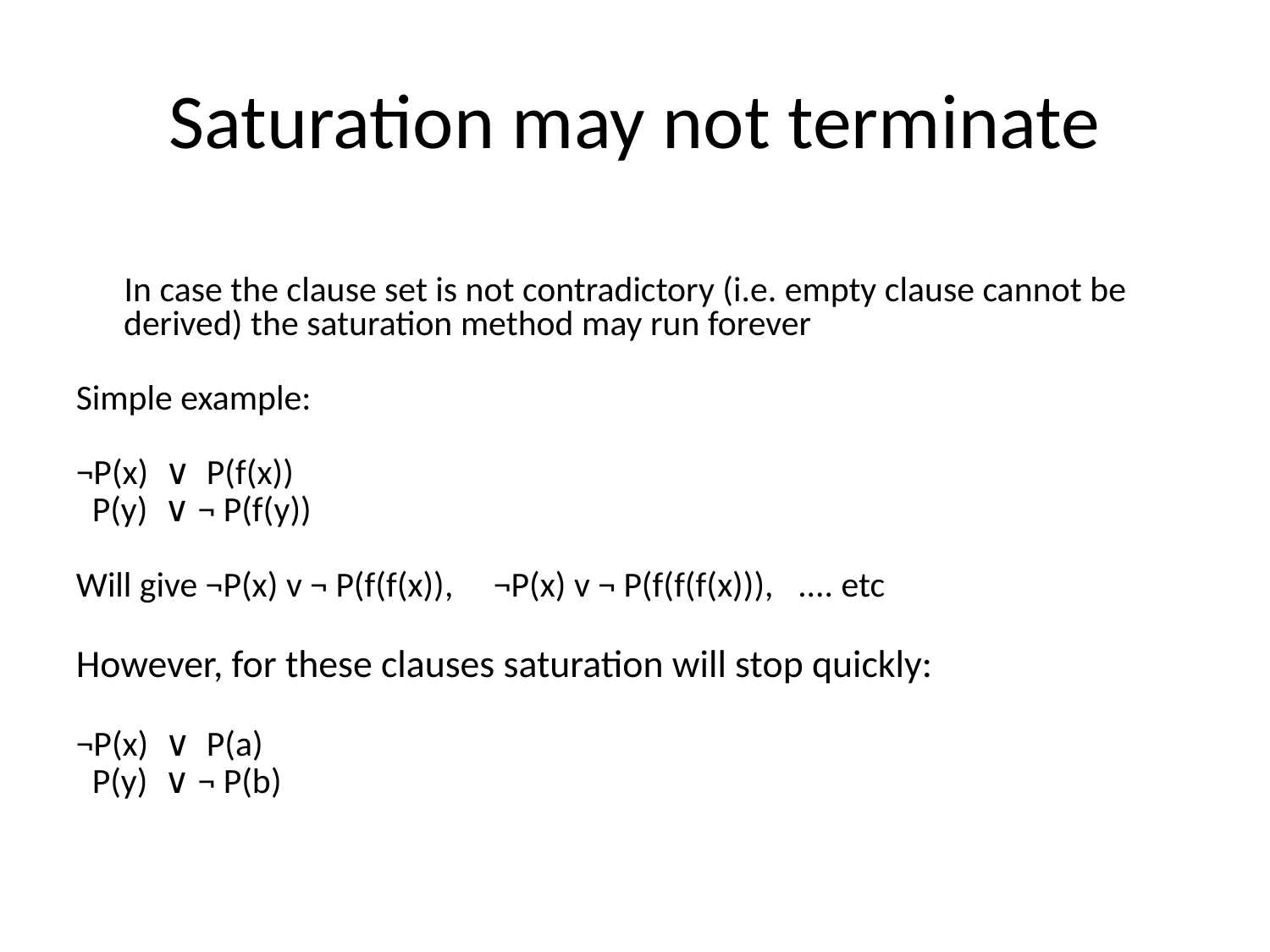

Saturation may not terminate

      In case the clause set is not contradictory (i.e. empty clause cannot be derived) the saturation method may run forever

Simple example:

¬P(x)  ∨  P(f(x))
  P(y)  ∨ ¬ P(f(y))

Will give ¬P(x) v ¬ P(f(f(x)),     ¬P(x) v ¬ P(f(f(f(x))),   .... etc

However, for these clauses saturation will stop quickly:

¬P(x)  ∨  P(a)
  P(y)  ∨ ¬ P(b)